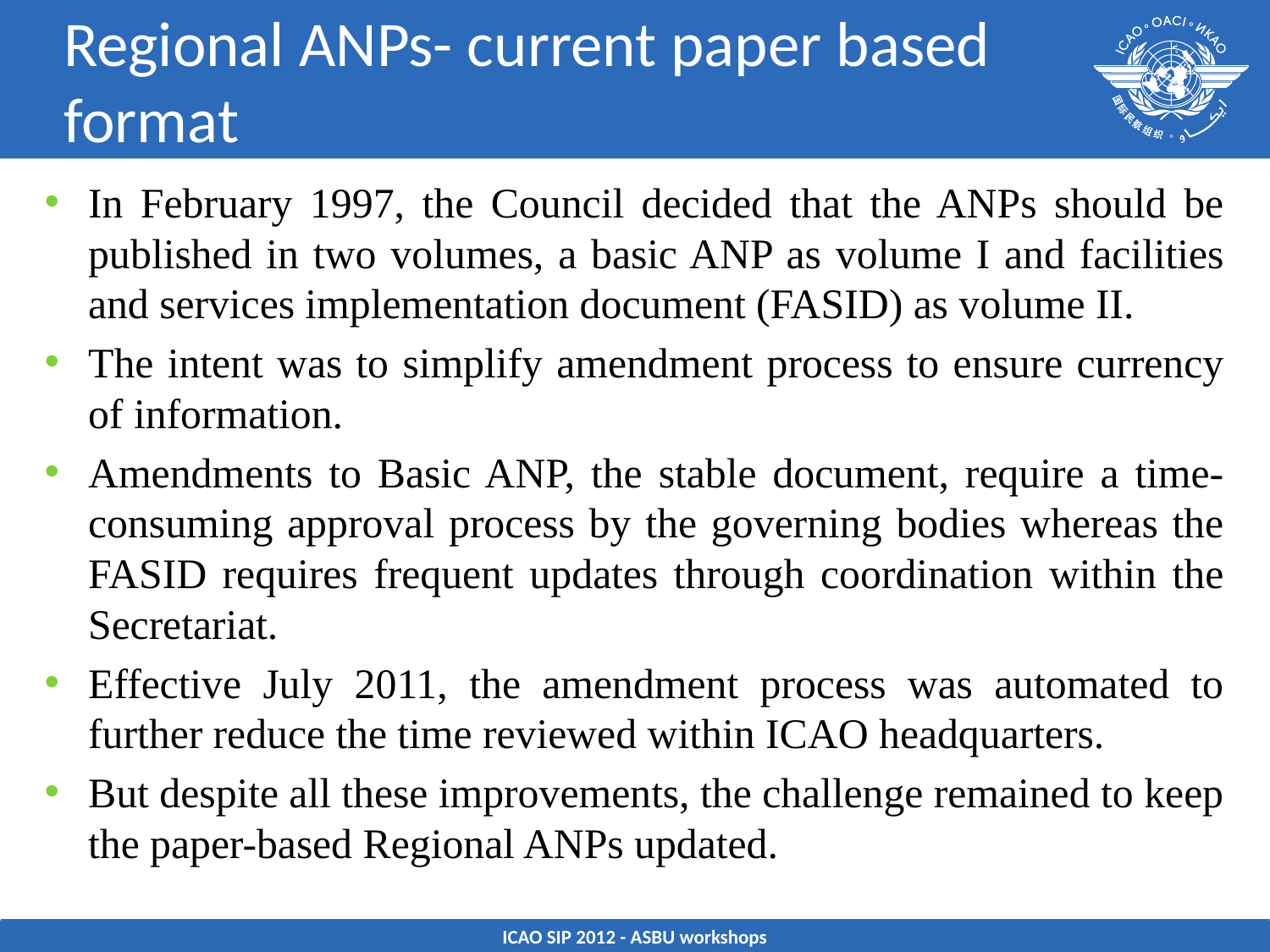

# Regional ANPs- current paper based format
In February 1997, the Council decided that the ANPs should be published in two volumes, a basic ANP as volume I and facilities and services implementation document (FASID) as volume II.
The intent was to simplify amendment process to ensure currency of information.
Amendments to Basic ANP, the stable document, require a time-consuming approval process by the governing bodies whereas the FASID requires frequent updates through coordination within the Secretariat.
Effective July 2011, the amendment process was automated to further reduce the time reviewed within ICAO headquarters.
But despite all these improvements, the challenge remained to keep the paper-based Regional ANPs updated.

ICAO SIP 2012 - ASBU workshops